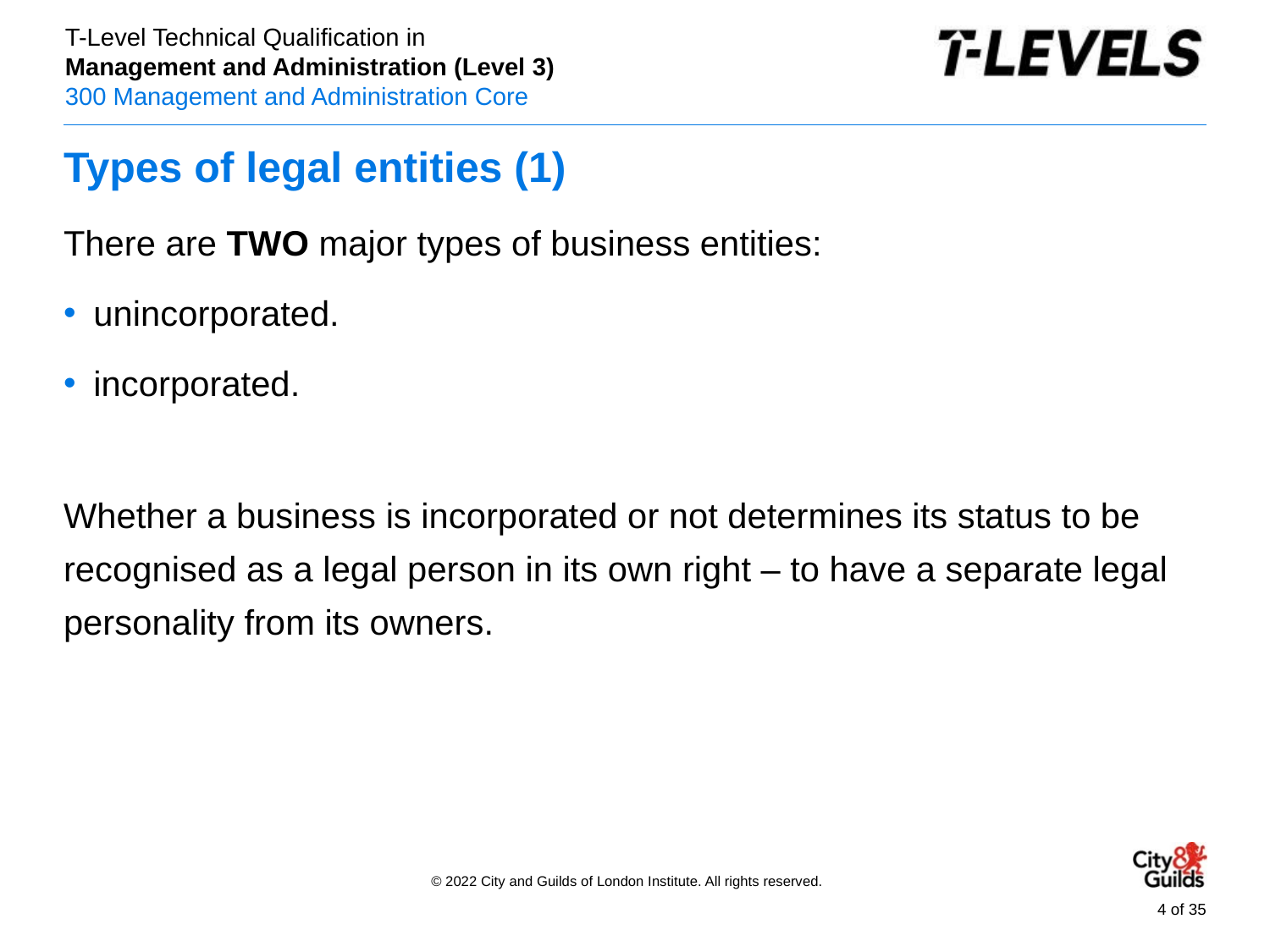

# Types of legal entities (1)
There are TWO major types of business entities:
unincorporated.
incorporated.

Whether a business is incorporated or not determines its status to be recognised as a legal person in its own right – to have a separate legal personality from its owners.